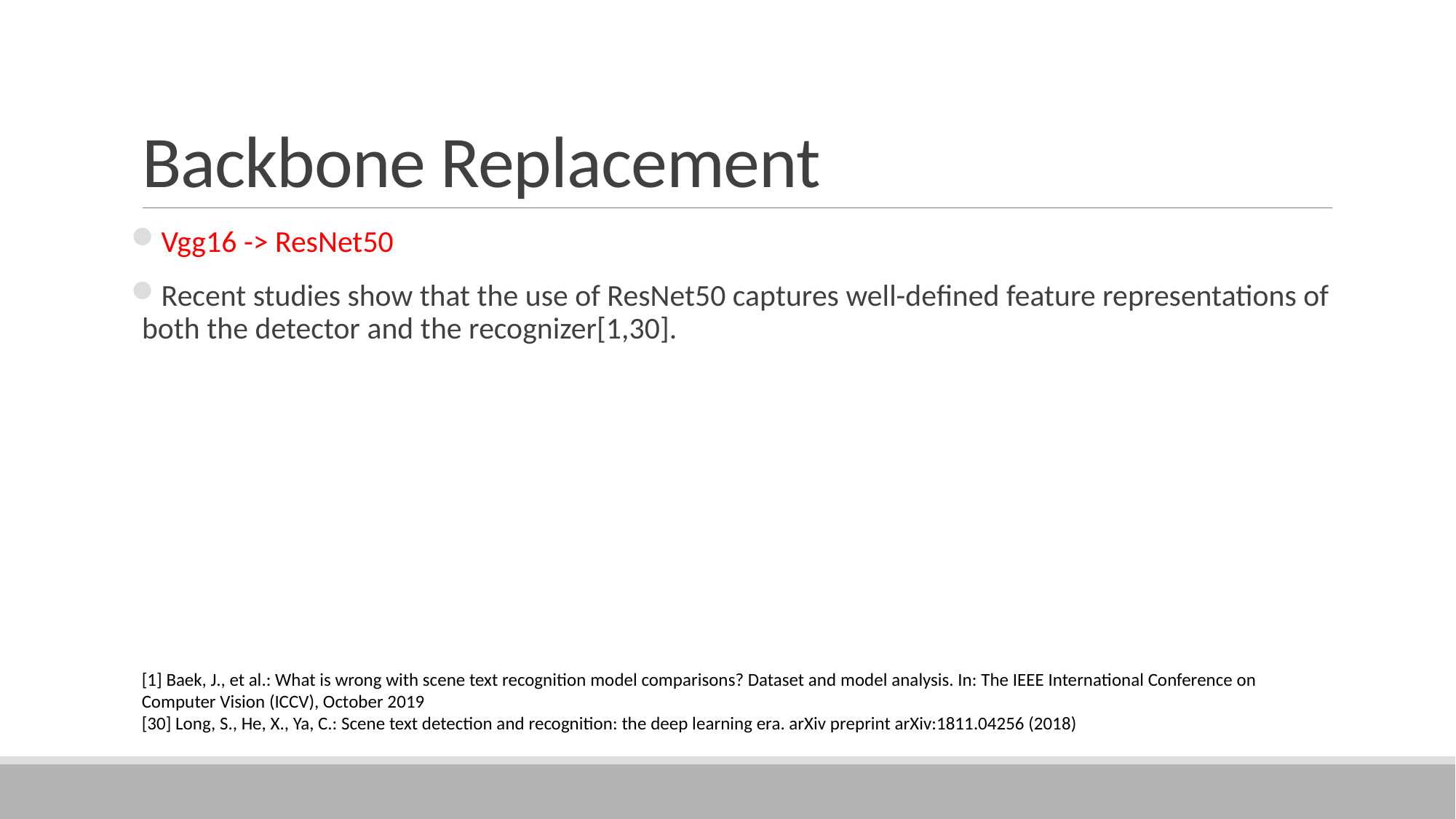

# Backbone Replacement
Vgg16 -> ResNet50
Recent studies show that the use of ResNet50 captures well-deﬁned feature representations of both the detector and the recognizer[1,30].
[1] Baek, J., et al.: What is wrong with scene text recognition model comparisons? Dataset and model analysis. In: The IEEE International Conference on Computer Vision (ICCV), October 2019
[30] Long, S., He, X., Ya, C.: Scene text detection and recognition: the deep learning era. arXiv preprint arXiv:1811.04256 (2018)